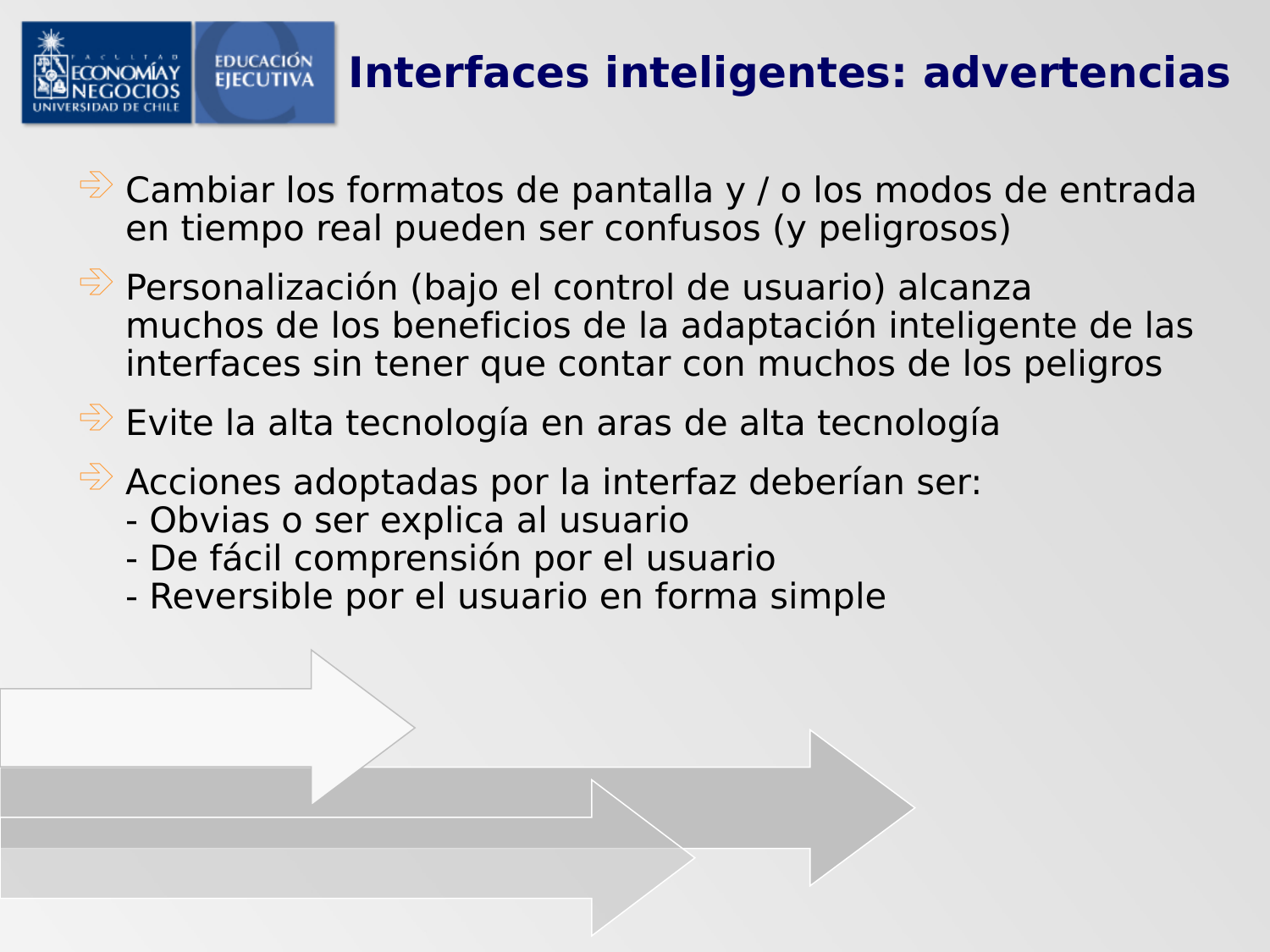

# Interfaces inteligentes: advertencias
Cambiar los formatos de pantalla y / o los modos de entrada en tiempo real pueden ser confusos (y peligrosos)
Personalización (bajo el control de usuario) alcanza
muchos de los beneficios de la adaptación inteligente de las interfaces sin tener que contar con muchos de los peligros
Evite la alta tecnología en aras de alta tecnología
Acciones adoptadas por la interfaz deberían ser:
- Obvias o ser explica al usuario
- De fácil comprensión por el usuario
- Reversible por el usuario en forma simple